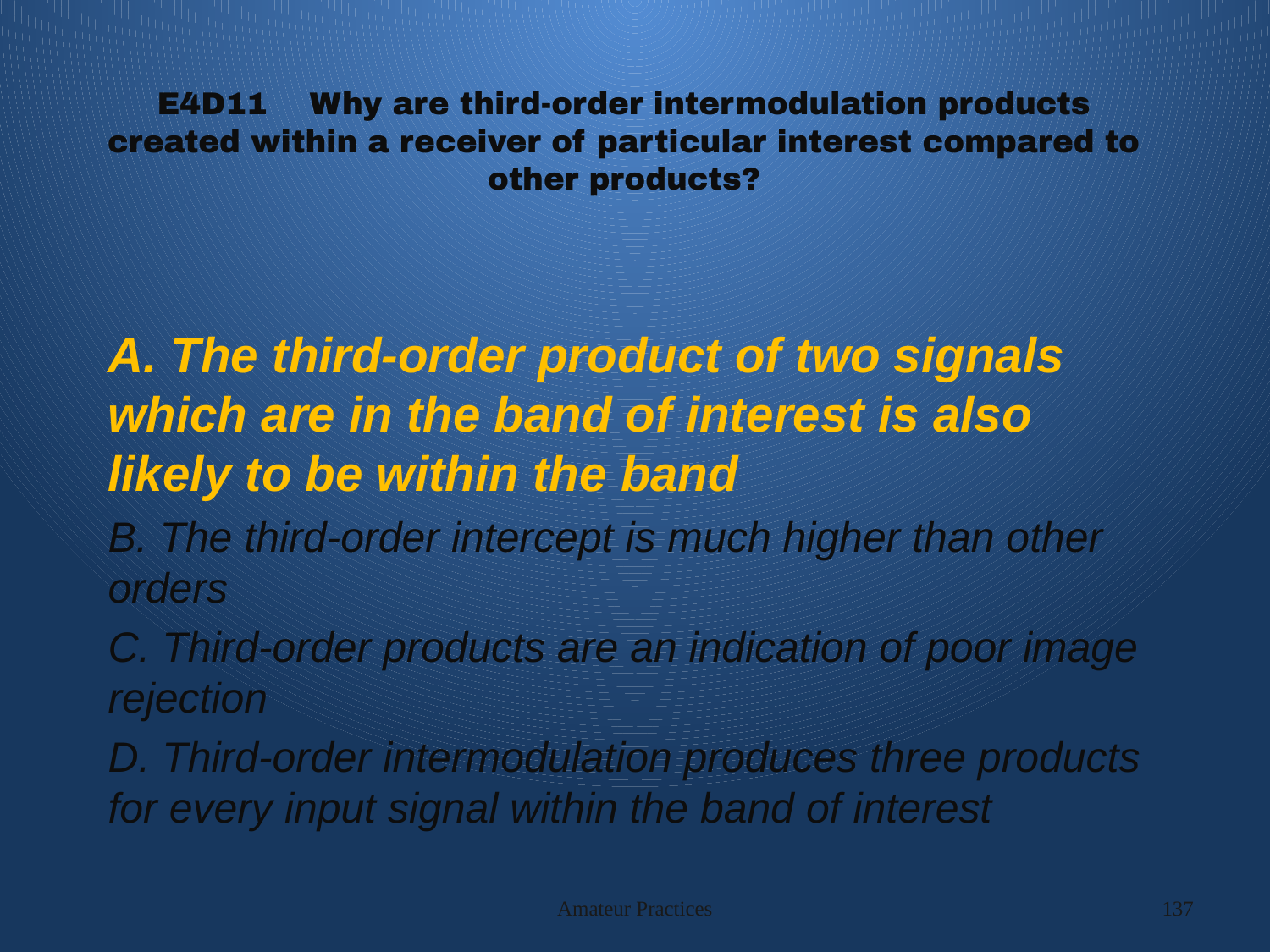

# E4D11    Why are third-order intermodulation products created within a receiver of particular interest compared to other products?
A. The third-order product of two signals which are in the band of interest is also likely to be within the band
B. The third-order intercept is much higher than other orders
C. Third-order products are an indication of poor image rejection
D. Third-order intermodulation produces three products for every input signal within the band of interest
Amateur Practices
137